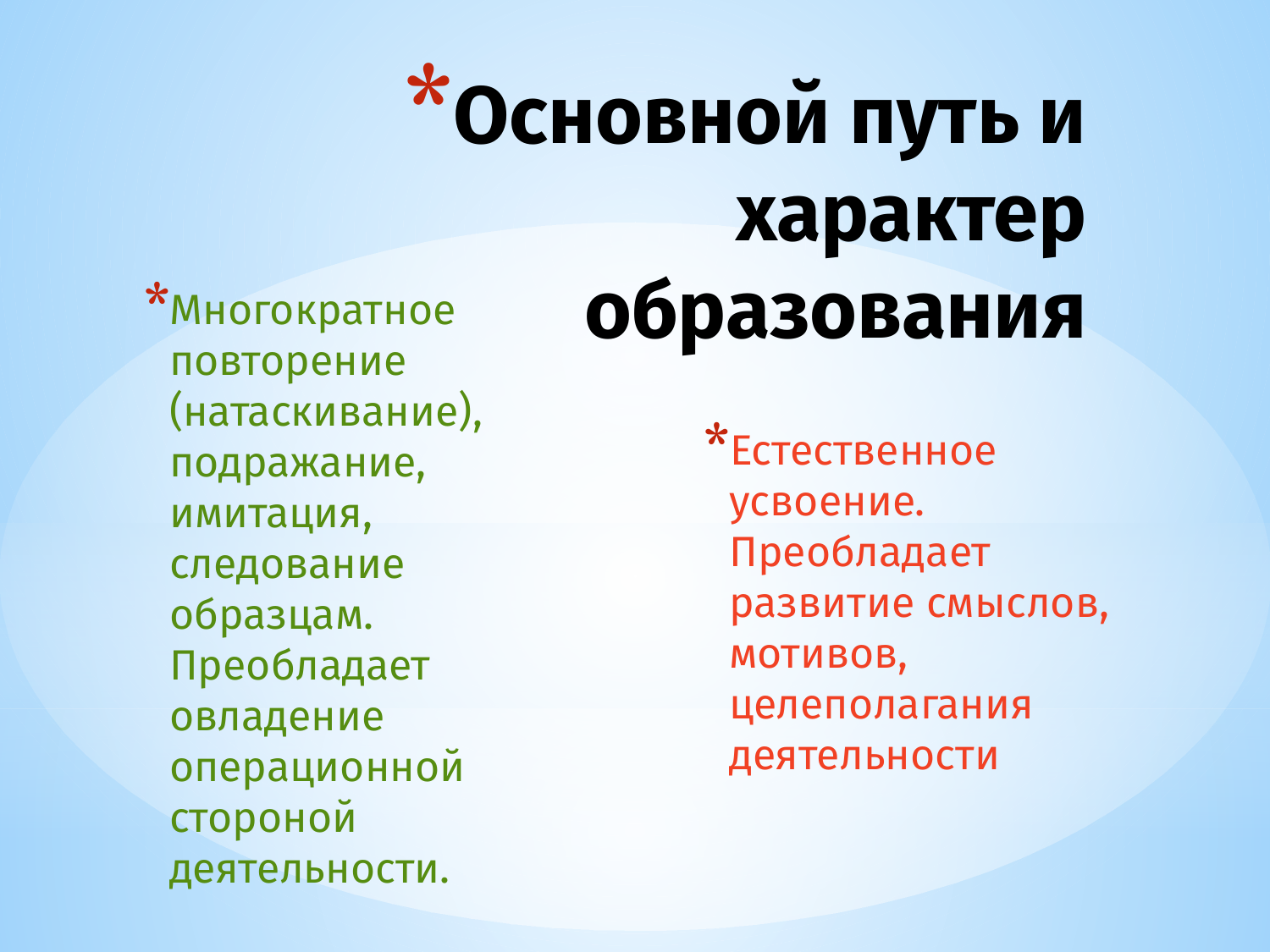

# Основной путь и характер образования
Многократное повторение (натаскивание), подражание, имитация, следование образцам. Преобладает овладение операционной стороной деятельности.
Естественное усвоение. Преобладает развитие смыслов, мотивов, целеполагания деятельности